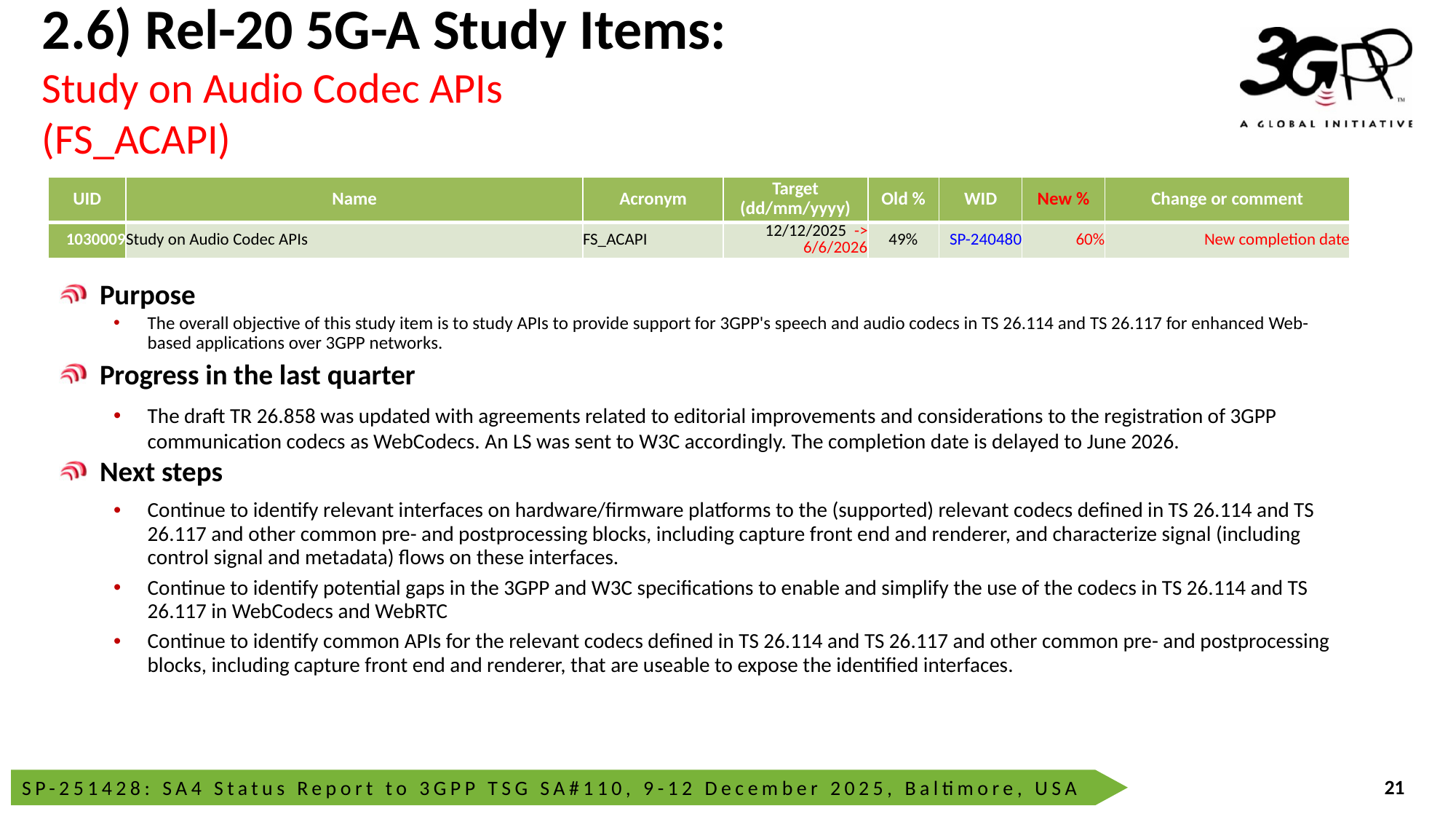

# 2.6) Rel-20 5G-A Study Items: Study on Audio Codec APIs (FS_ACAPI)
| UID | Name | Acronym | Target (dd/mm/yyyy) | Old % | WID | New % | Change or comment |
| --- | --- | --- | --- | --- | --- | --- | --- |
| 1030009 | Study on Audio Codec APIs | FS\_ACAPI | 12/12/2025 -> 6/6/2026 | 49% | SP-240480 | 60% | New completion date |
Purpose
The overall objective of this study item is to study APIs to provide support for 3GPP's speech and audio codecs in TS 26.114 and TS 26.117 for enhanced Web-based applications over 3GPP networks.
Progress in the last quarter
The draft TR 26.858 was updated with agreements related to editorial improvements and considerations to the registration of 3GPP communication codecs as WebCodecs. An LS was sent to W3C accordingly. The completion date is delayed to June 2026.
Next steps
Continue to identify relevant interfaces on hardware/firmware platforms to the (supported) relevant codecs defined in TS 26.114 and TS 26.117 and other common pre- and postprocessing blocks, including capture front end and renderer, and characterize signal (including control signal and metadata) flows on these interfaces.
Continue to identify potential gaps in the 3GPP and W3C specifications to enable and simplify the use of the codecs in TS 26.114 and TS 26.117 in WebCodecs and WebRTC
Continue to identify common APIs for the relevant codecs defined in TS 26.114 and TS 26.117 and other common pre- and postprocessing blocks, including capture front end and renderer, that are useable to expose the identified interfaces.